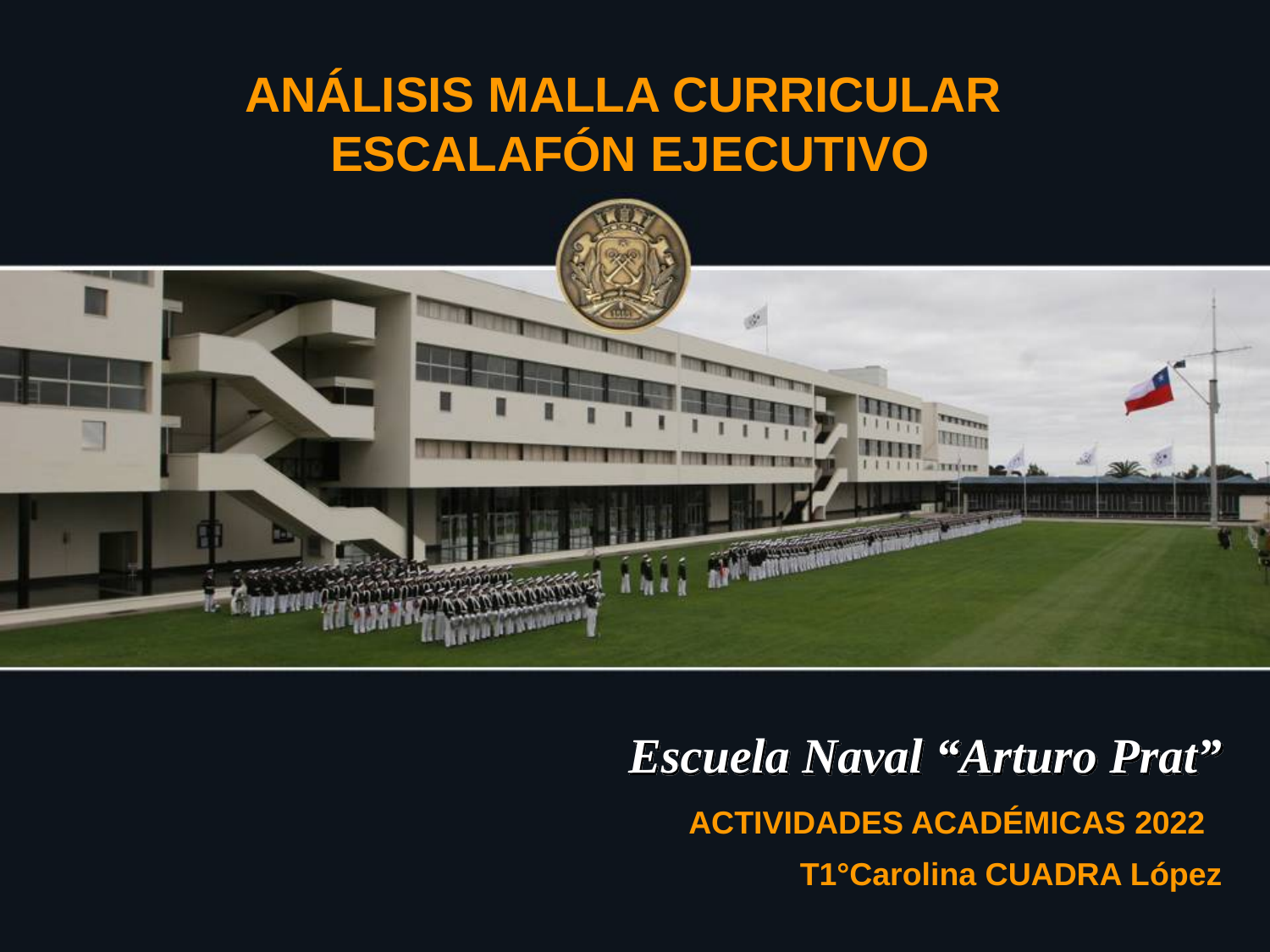

ANÁLISIS MALLA CURRICULAR
ESCALAFÓN EJECUTIVO
# Escuela Naval “Arturo Prat”
ACTIVIDADES ACADÉMICAS 2022
T1°Carolina CUADRA López